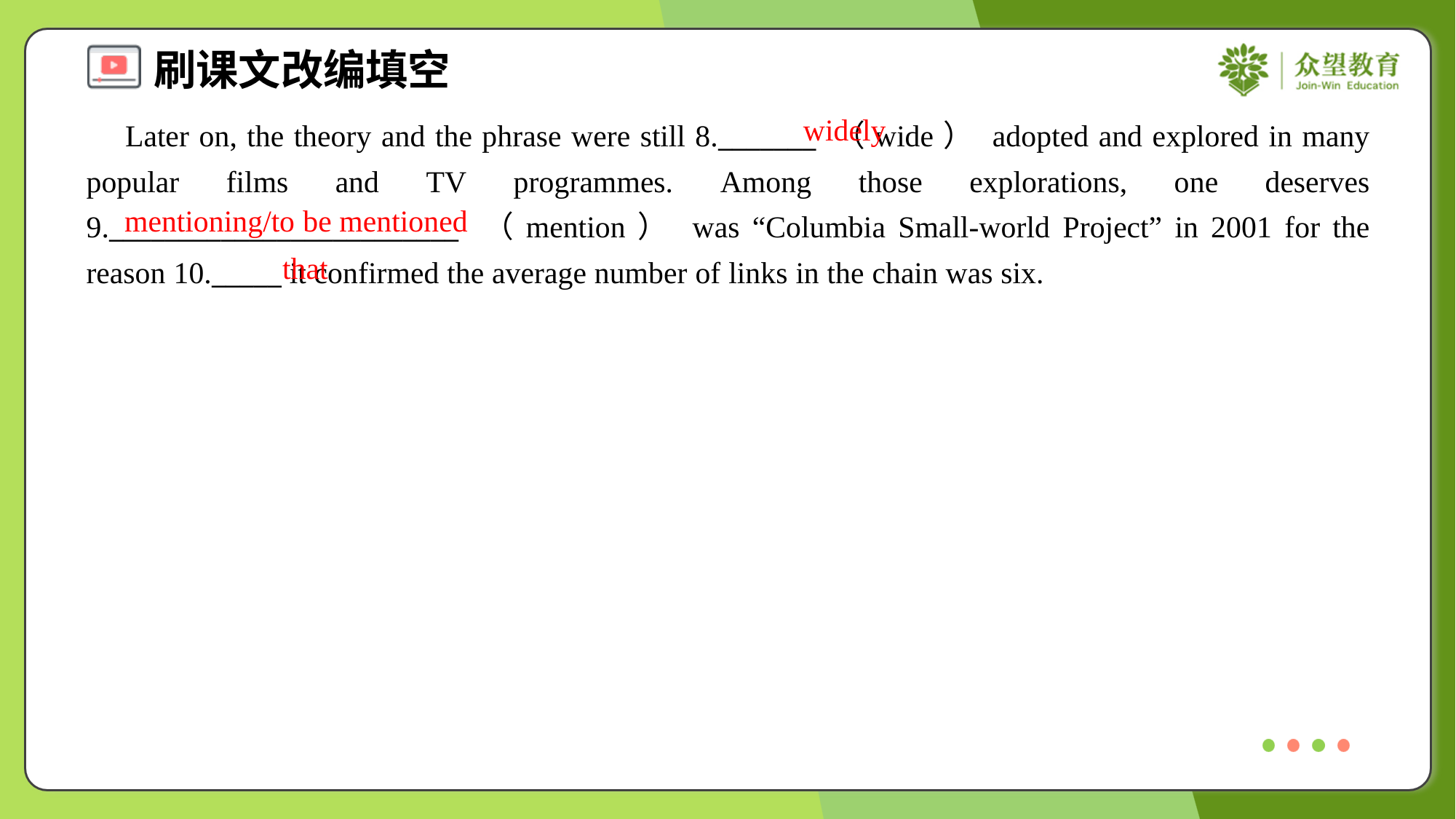

widely
    Later on, the theory and the phrase were still 8._______ （wide） adopted and explored in many popular films and TV programmes. Among those explorations, one deserves 9._________________________ （mention） was “Columbia Small-world Project” in 2001 for the reason 10._____ it confirmed the average number of links in the chain was six.
mentioning/to be mentioned
that